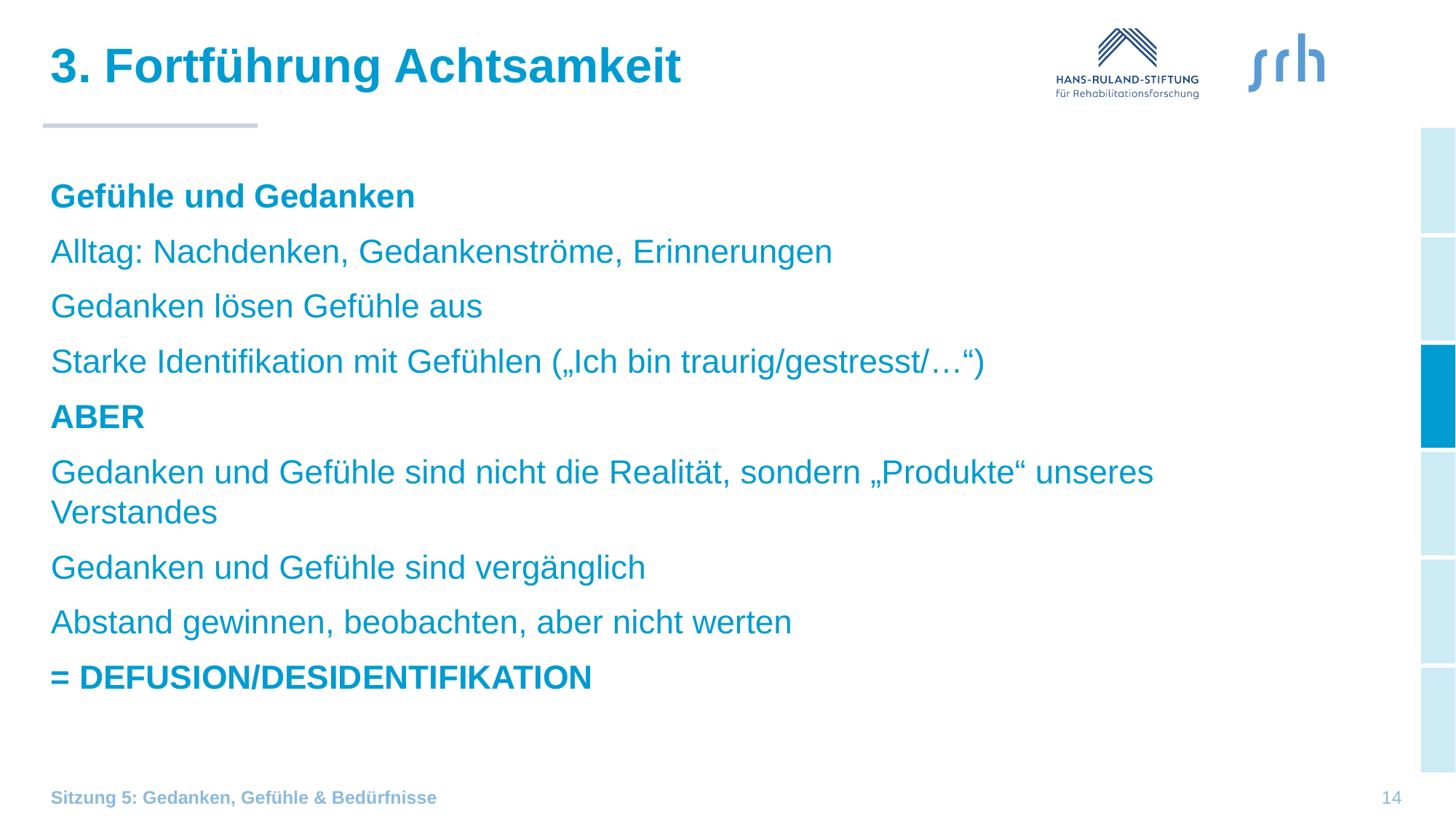

# 3. Fortführung Achtsamkeit
Gefühle und Gedanken
Alltag: Nachdenken, Gedankenströme, Erinnerungen
Gedanken lösen Gefühle aus
Starke Identifikation mit Gefühlen („Ich bin traurig/gestresst/…“)
ABER
Gedanken und Gefühle sind nicht die Realität, sondern „Produkte“ unseres Verstandes
Gedanken und Gefühle sind vergänglich
Abstand gewinnen, beobachten, aber nicht werten
= DEFUSION/DESIDENTIFIKATION

14
Sitzung 5: Gedanken, Gefühle & Bedürfnisse